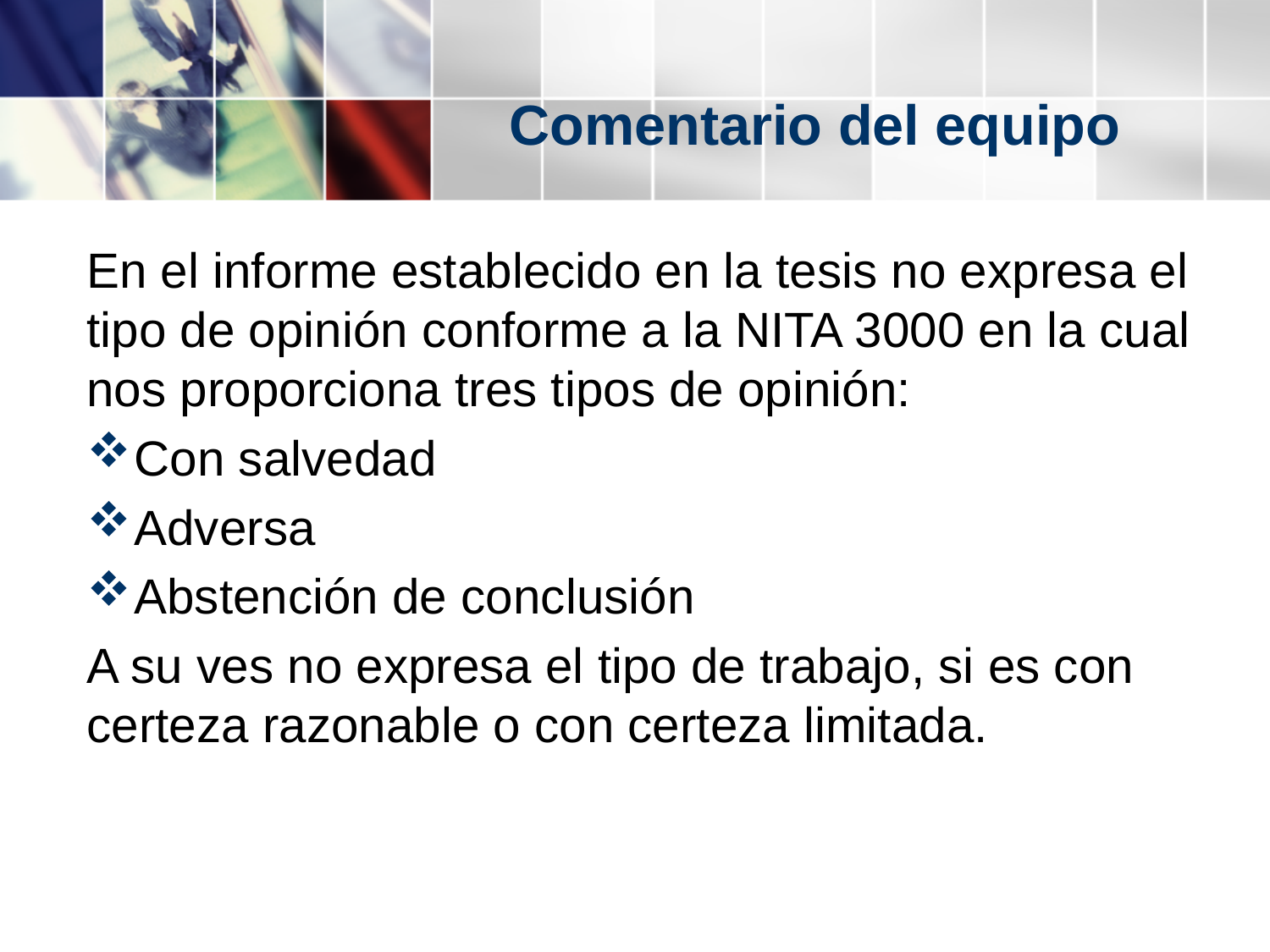

# Comentario del equipo
En el informe establecido en la tesis no expresa el tipo de opinión conforme a la NITA 3000 en la cual nos proporciona tres tipos de opinión:
Con salvedad
Adversa
Abstención de conclusión
A su ves no expresa el tipo de trabajo, si es con certeza razonable o con certeza limitada.